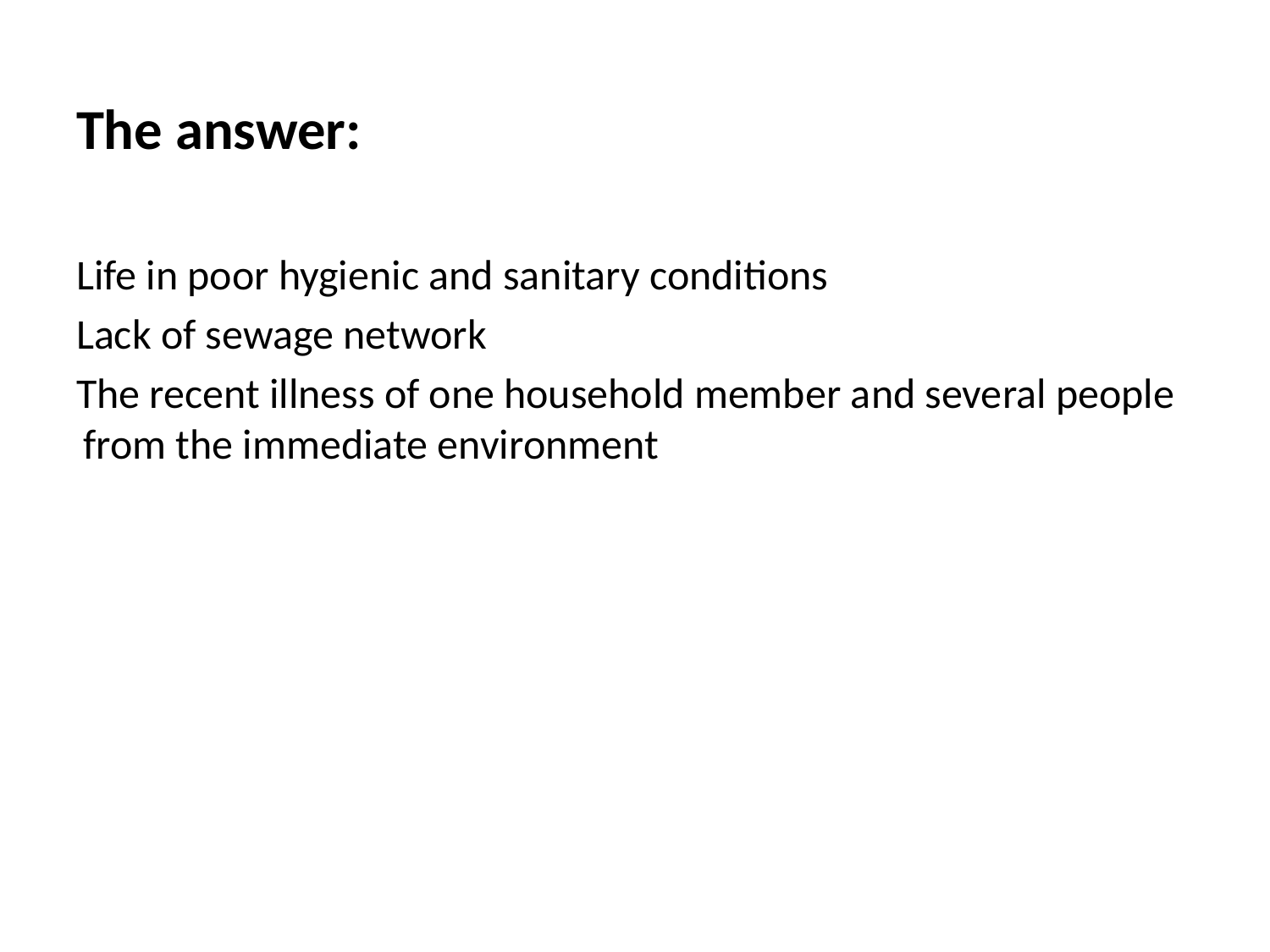

The answer:

Life in poor hygienic and sanitary conditions
Lack of sewage network
The recent illness of one household member and several people from the immediate environment